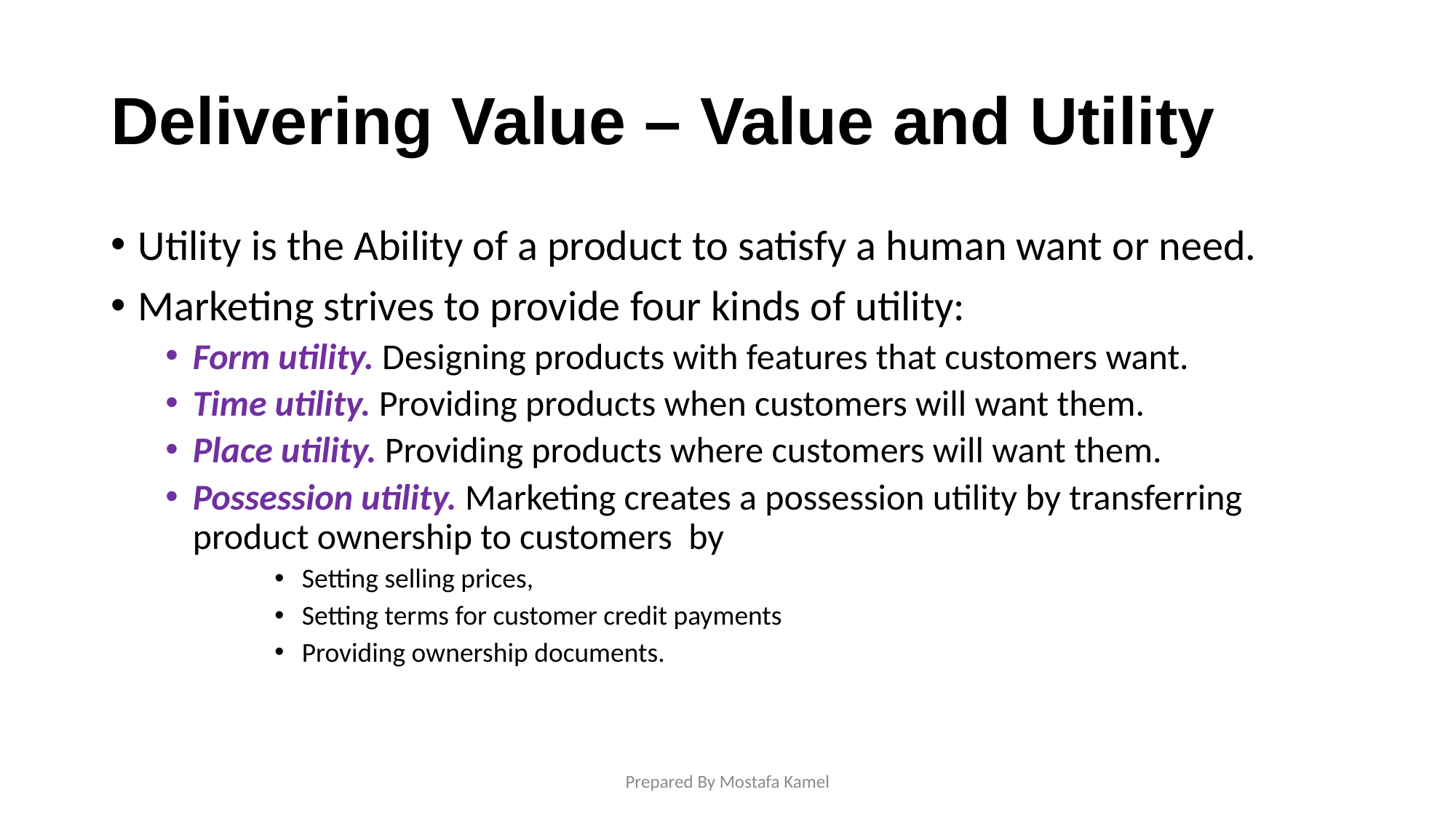

# Delivering Value – Value and Utility
Utility is the Ability of a product to satisfy a human want or need.
Marketing strives to provide four kinds of utility:
Form utility. Designing products with features that customers want.
Time utility. Providing products when customers will want them.
Place utility. Providing products where customers will want them.
Possession utility. Marketing creates a possession utility by transferring product ownership to customers  by
Setting selling prices,
Setting terms for customer credit payments
Providing ownership documents.
Prepared By Mostafa Kamel